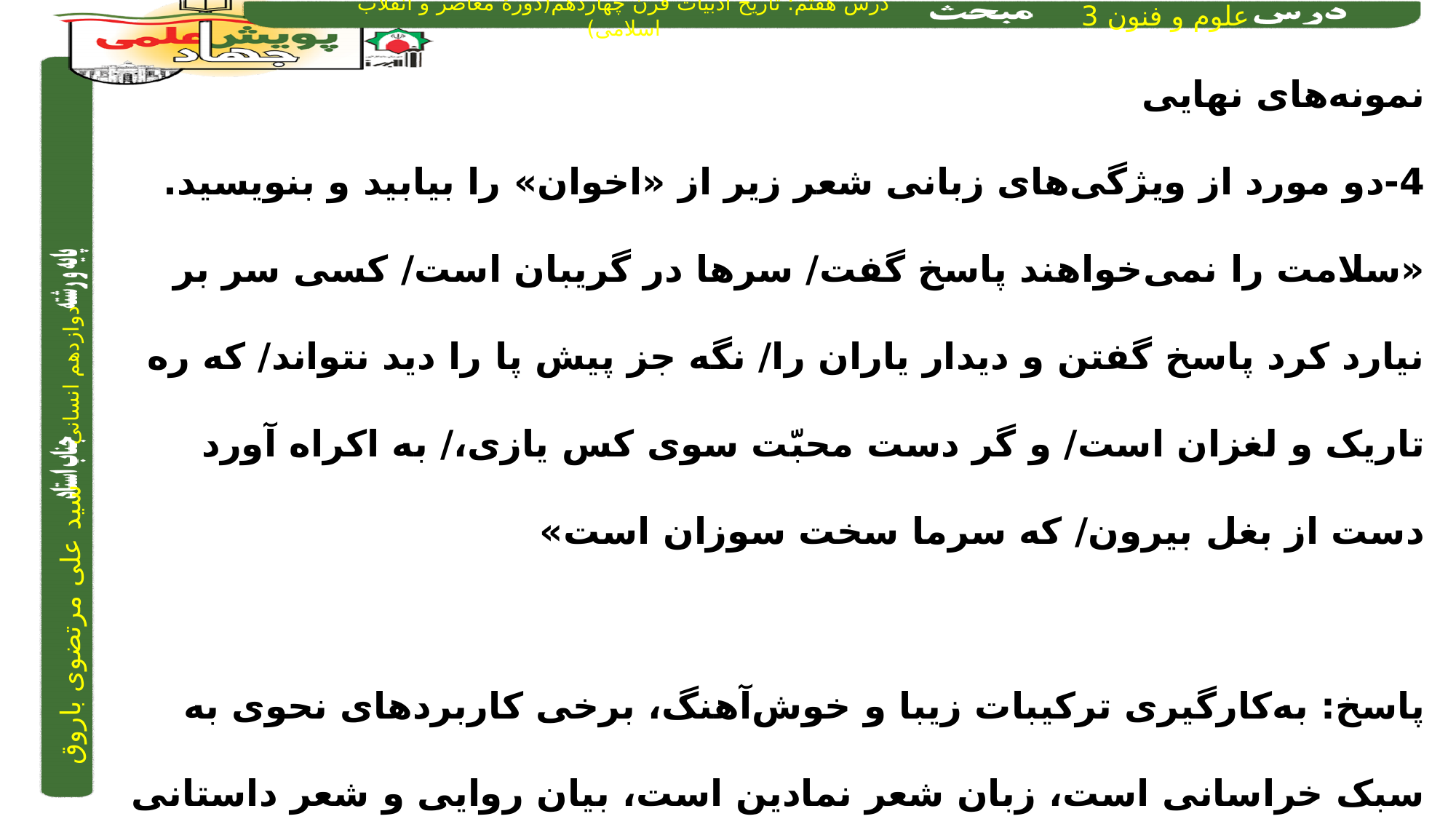

نمونه‌های نهایی
4-دو مورد از ویژگی‌های زبانی شعر زیر از «اخوان» را بیابید و بنویسید.
«سلامت را نمی‌خواهند پاسخ گفت/ سرها در گریبان است/ کسی سر بر نیارد کرد پاسخ گفتن و دیدار یاران را/ نگه جز پیش پا را دید نتواند/ که ره تاریک و لغزان است/ و گر دست محبّت سوی کس یازی،/ به اکراه آورد دست از بغل بیرون/ که سرما سخت سوزان است»

پاسخ: به‌کار‌گیری ترکیبات زیبا و خوش‌آهنگ، برخی کاربردهای نحوی به سبک خراسانی است، زبان شعر نمادین است، بیان روایی و شعر داستانی - حماسی است.